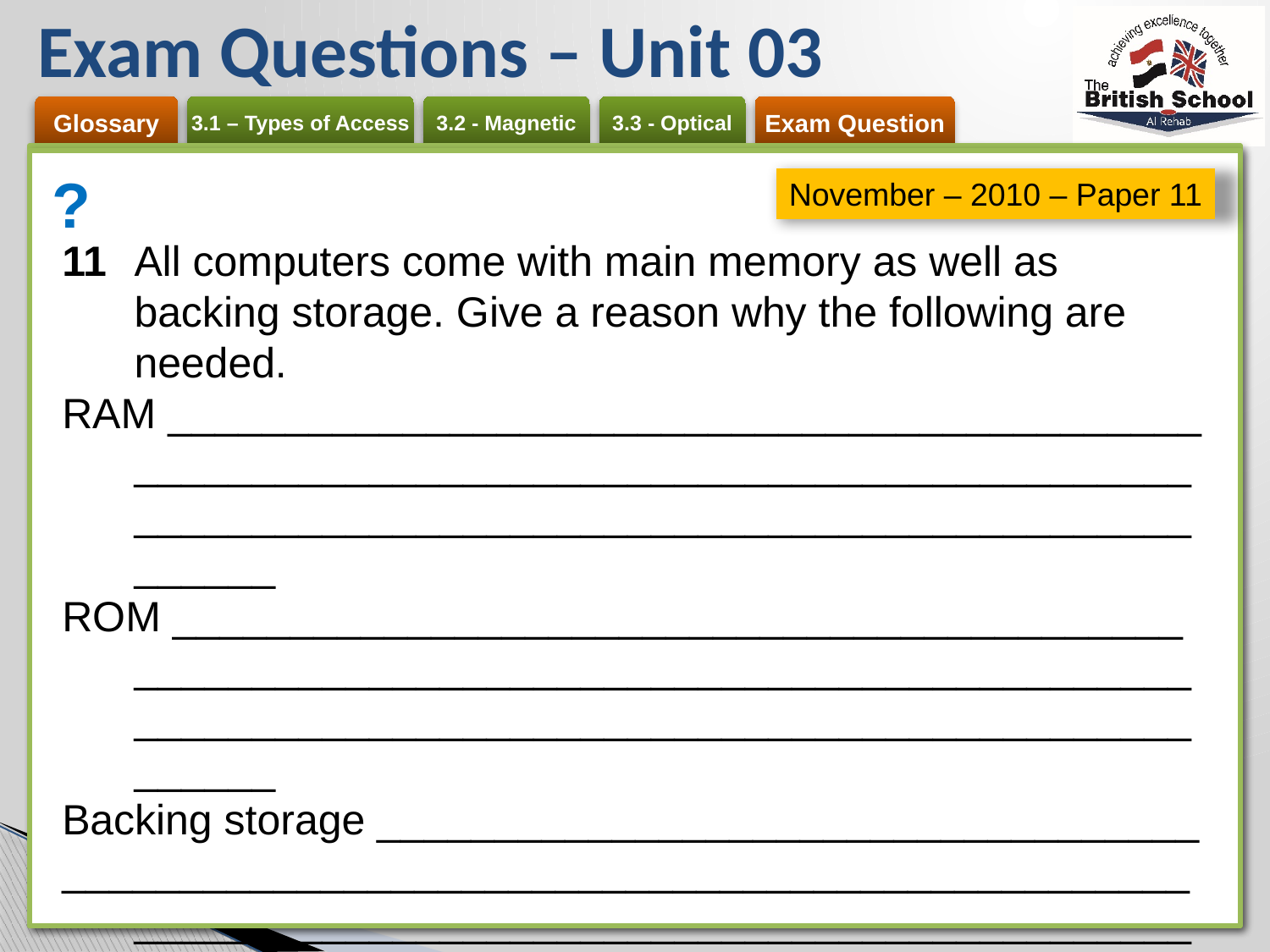

# Exam Questions – Unit 03

?
November – 2010 – Paper 11
11 	All computers come with main memory as well as backing storage. Give a reason why the following are needed.
RAM ____________________________________________
________________________________________________________________________________________________
ROM ___________________________________________
________________________________________________________________________________________________
Backing storage ___________________________________
_____________________________________________________________________________________________  [3]